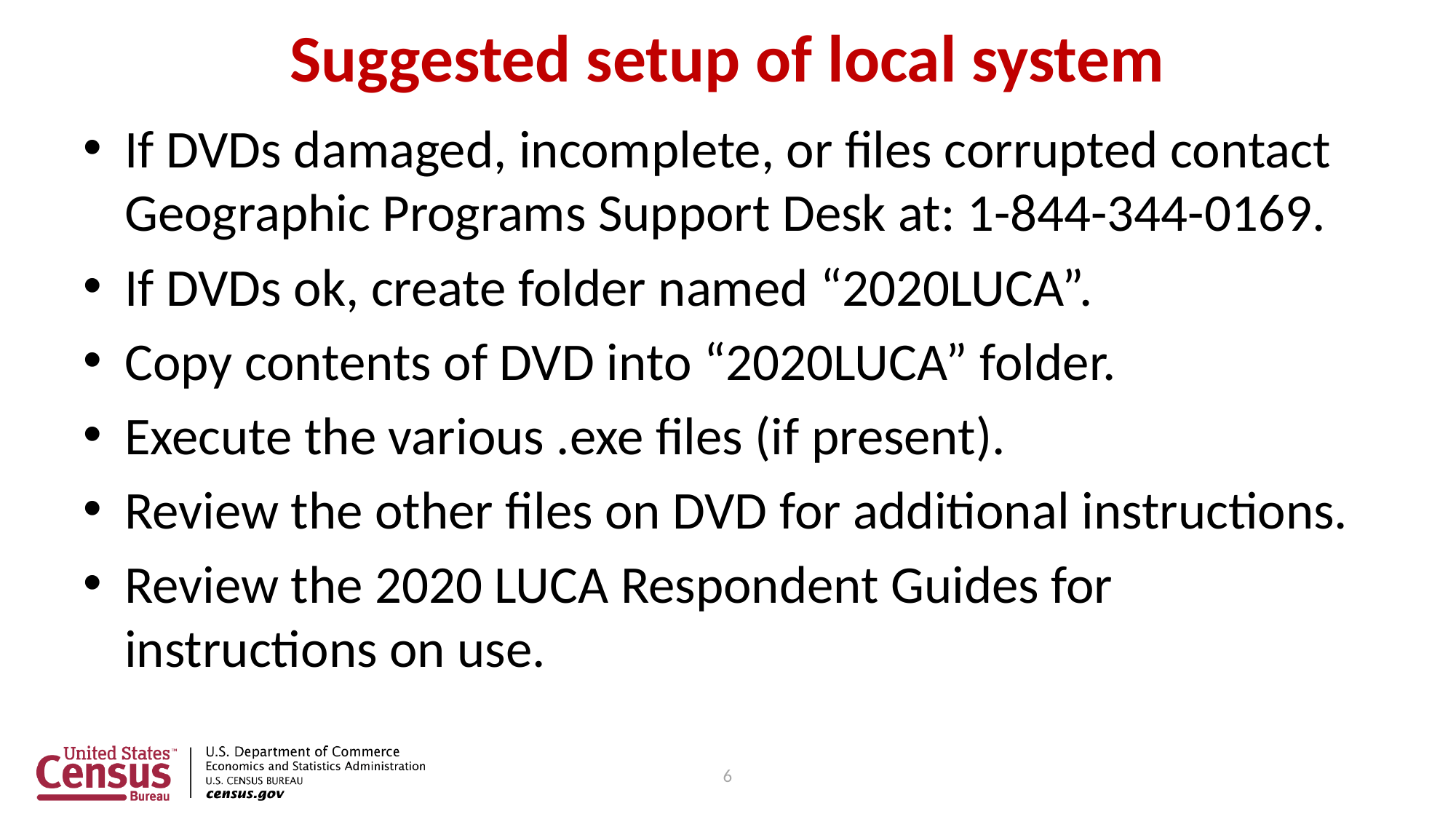

# Suggested setup of local system
If DVDs damaged, incomplete, or files corrupted contact Geographic Programs Support Desk at: 1-844-344-0169.
If DVDs ok, create folder named “2020LUCA”.
Copy contents of DVD into “2020LUCA” folder.
Execute the various .exe files (if present).
Review the other files on DVD for additional instructions.
Review the 2020 LUCA Respondent Guides for instructions on use.
6